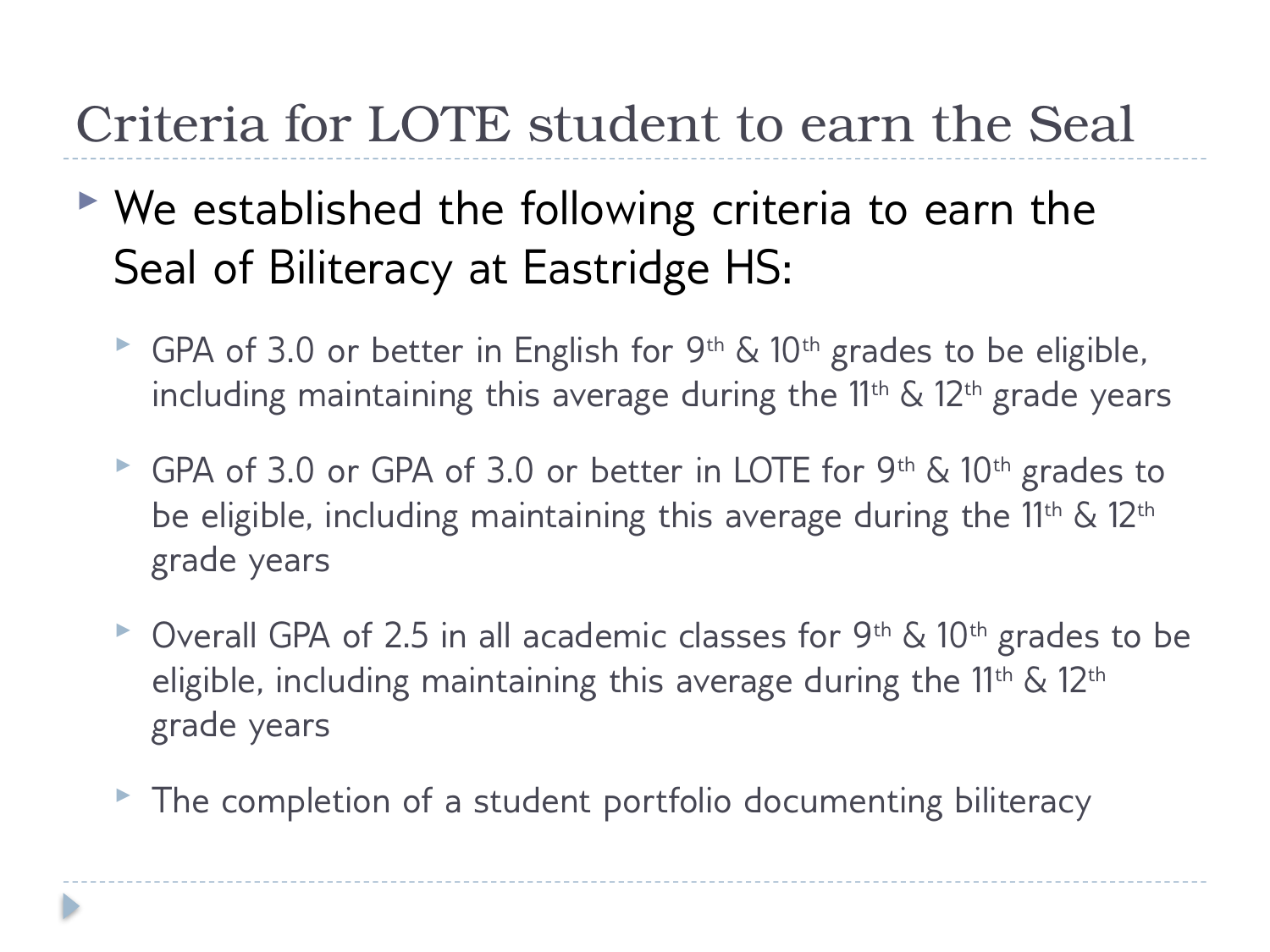

# Criteria for LOTE student to earn the Seal
We established the following criteria to earn the Seal of Biliteracy at Eastridge HS:
GPA of 3.0 or better in English for 9th & 10th grades to be eligible, including maintaining this average during the 11th & 12th grade years
GPA of 3.0 or GPA of 3.0 or better in LOTE for 9th & 10th grades to be eligible, including maintaining this average during the 11th & 12th grade years
Overall GPA of 2.5 in all academic classes for 9th & 10th grades to be eligible, including maintaining this average during the 11th & 12th grade years
The completion of a student portfolio documenting biliteracy